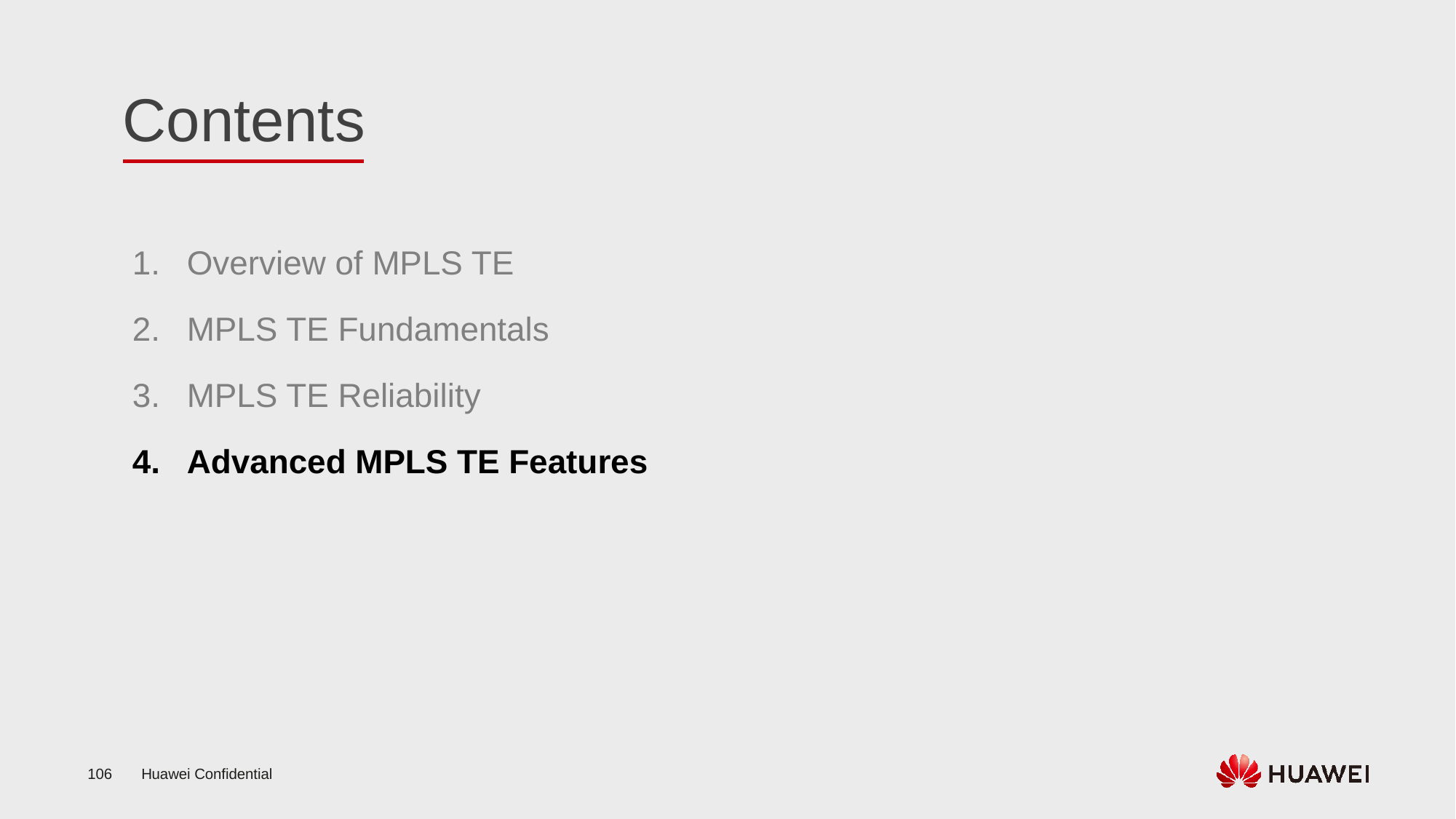

Overview of MPLS TE
MPLS TE Fundamentals
MPLS TE Reliability
Advanced MPLS TE Features